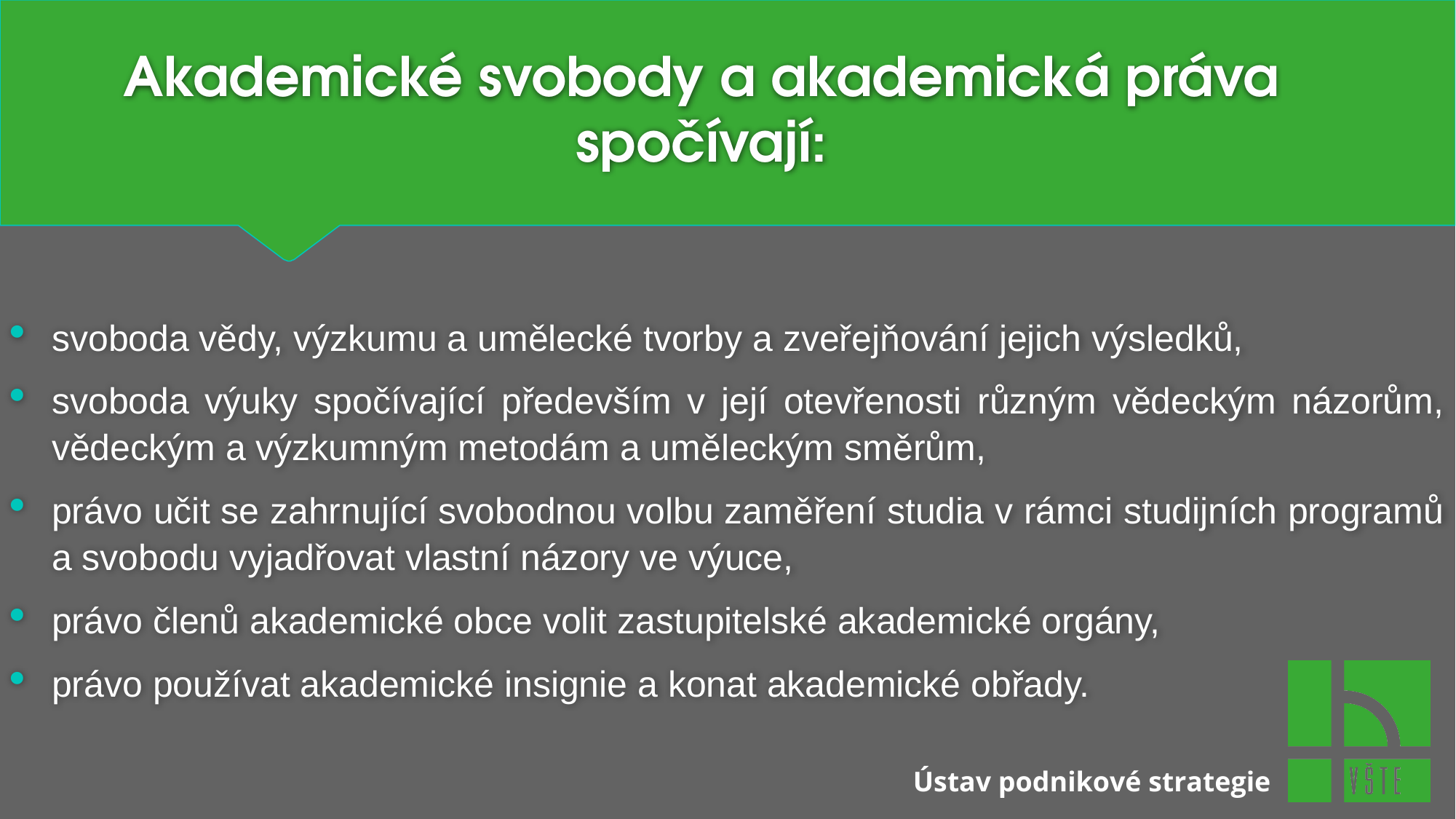

# Akademické svobody a akademická práva spočívají:
svoboda vědy, výzkumu a umělecké tvorby a zveřejňování jejich výsledků,
svoboda výuky spočívající především v její otevřenosti různým vědeckým názorům, vědeckým a výzkumným metodám a uměleckým směrům,
právo učit se zahrnující svobodnou volbu zaměření studia v rámci studijních programů a svobodu vyjadřovat vlastní názory ve výuce,
právo členů akademické obce volit zastupitelské akademické orgány,
právo používat akademické insignie a konat akademické obřady.